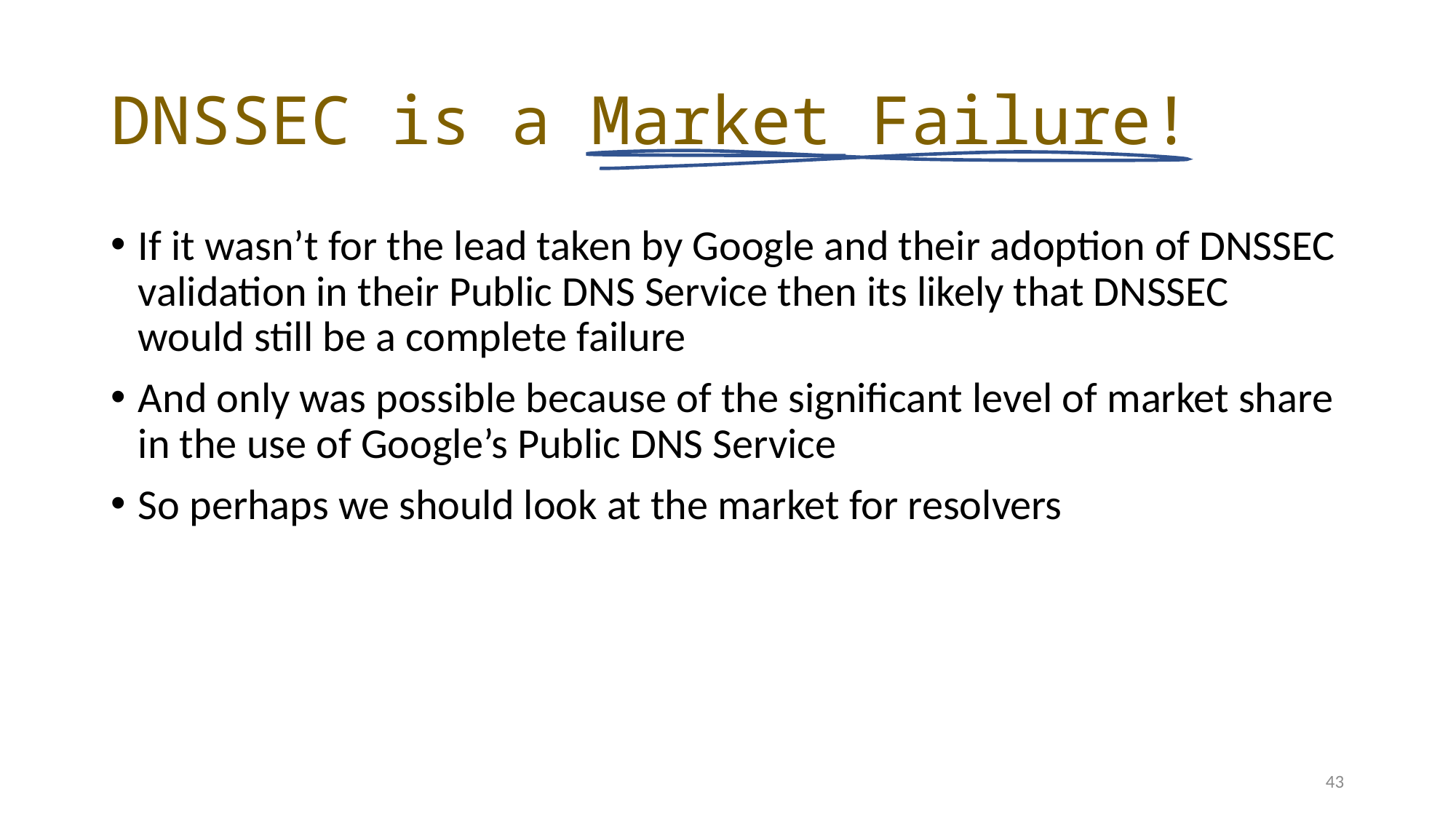

# DNSSEC is a Market Failure!

If it wasn’t for the lead taken by Google and their adoption of DNSSEC validation in their Public DNS Service then its likely that DNSSEC would still be a complete failure
And only was possible because of the significant level of market share in the use of Google’s Public DNS Service
So perhaps we should look at the market for resolvers

43